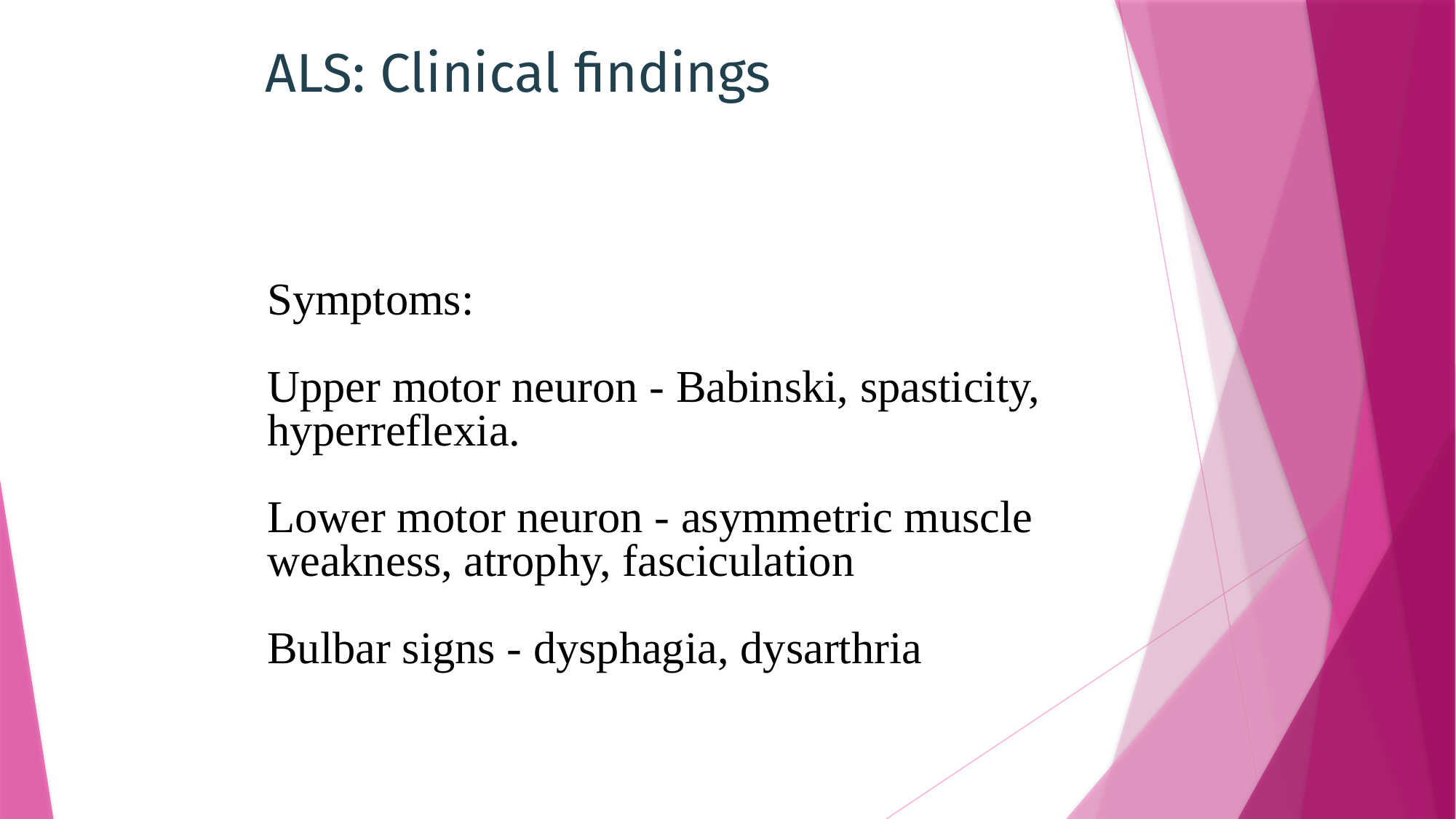

# ALS: Clinical findings
Symptoms:

Upper motor neuron - Babinski, spasticity, hyperreflexia.

Lower motor neuron - asymmetric muscle weakness, atrophy, fasciculation

Bulbar signs - dysphagia, dysarthria